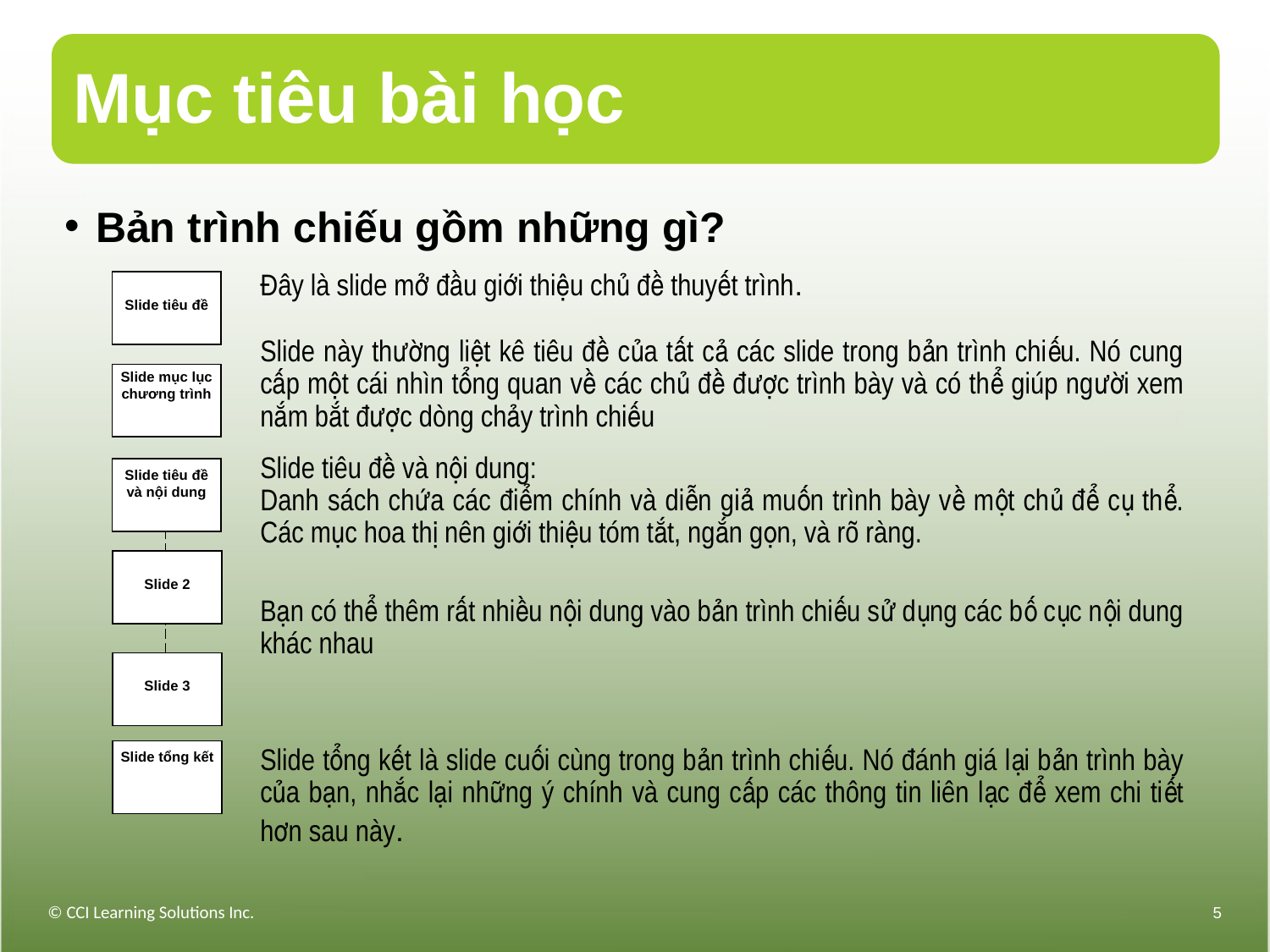

# Mục tiêu bài học
Bản trình chiếu gồm những gì?

|  | Đây là slide mở đầu giới thiệu chủ đề thuyết trình. |
| --- | --- |
|  | Slide này thường liệt kê tiêu đề của tất cả các slide trong bản trình chiếu. Nó cung cấp một cái nhìn tổng quan về các chủ đề được trình bày và có thể giúp người xem nắm bắt được dòng chảy trình chiếu |
|  | Slide tiêu đề và nội dung: Danh sách chứa các điểm chính và diễn giả muốn trình bày về một chủ để cụ thể. Các mục hoa thị nên giới thiệu tóm tắt, ngắn gọn, và rõ ràng. Bạn có thể thêm rất nhiều nội dung vào bản trình chiếu sử dụng các bố cục nội dung khác nhau |
|  | Slide tổng kết là slide cuối cùng trong bản trình chiếu. Nó đánh giá lại bản trình bày của bạn, nhắc lại những ý chính và cung cấp các thông tin liên lạc để xem chi tiết hơn sau này. |

Slide tiêu đề
Slide mục lục chương trình
Slide tiêu đề và nội dung

Slide 2

Slide 3
Slide tổng kết
© CCI Learning Solutions Inc.
5